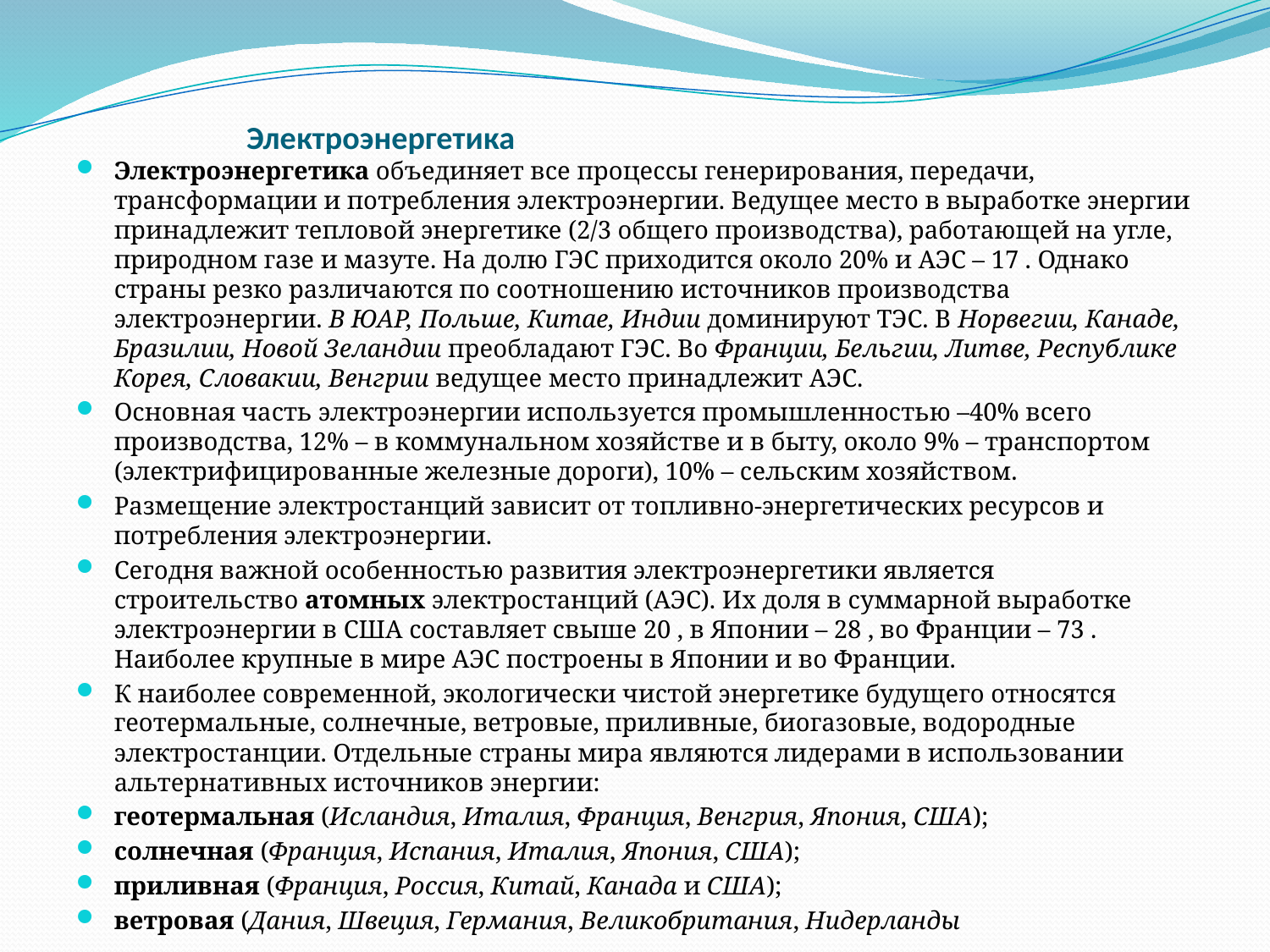

# Электроэнергетика
Электроэнергетика объединяет все процессы генерирования, передачи, трансформации и потребления электроэнергии. Ведущее место в выработке энергии принадлежит тепловой энергетике (2/3 общего производства), работающей на угле, природном газе и мазуте. На долю ГЭС приходится около 20% и АЭС – 17 . Однако страны резко различаются по соотношению источников производства электроэнергии. В ЮАР, Польше, Китае, Индии доминируют ТЭС. В Норвегии, Канаде, Бразилии, Новой Зеландии преобладают ГЭС. Во Франции, Бельгии, Литве, Республике Корея, Словакии, Венгрии ведущее место принадлежит АЭС.
Основная часть электроэнергии используется промышленностью –40% всего производства, 12% – в коммунальном хозяйстве и в быту, около 9% – транспортом (электрифицированные железные дороги), 10% – сельским хозяйством.
Размещение электростанций зависит от топливно-энергетических ресурсов и потребления электроэнергии.
Сегодня важной особенностью развития электроэнергетики является строительство атомных электростанций (АЭС). Их доля в суммарной выработке электроэнергии в США составляет свыше 20 , в Японии – 28 , во Франции – 73 . Наиболее крупные в мире АЭС построены в Японии и во Франции.
К наиболее современной, экологически чистой энергетике будущего относятся геотермальные, солнечные, ветровые, приливные, биогазовые, водородные электростанции. Отдельные страны мира являются лидерами в использовании альтернативных источников энергии:
геотермальная (Исландия, Италия, Франция, Венгрия, Япония, США);
солнечная (Франция, Испания, Италия, Япония, США);
приливная (Франция, Россия, Китай, Канада и США);
ветровая (Дания, Швеция, Германия, Великобритания, Нидерланды